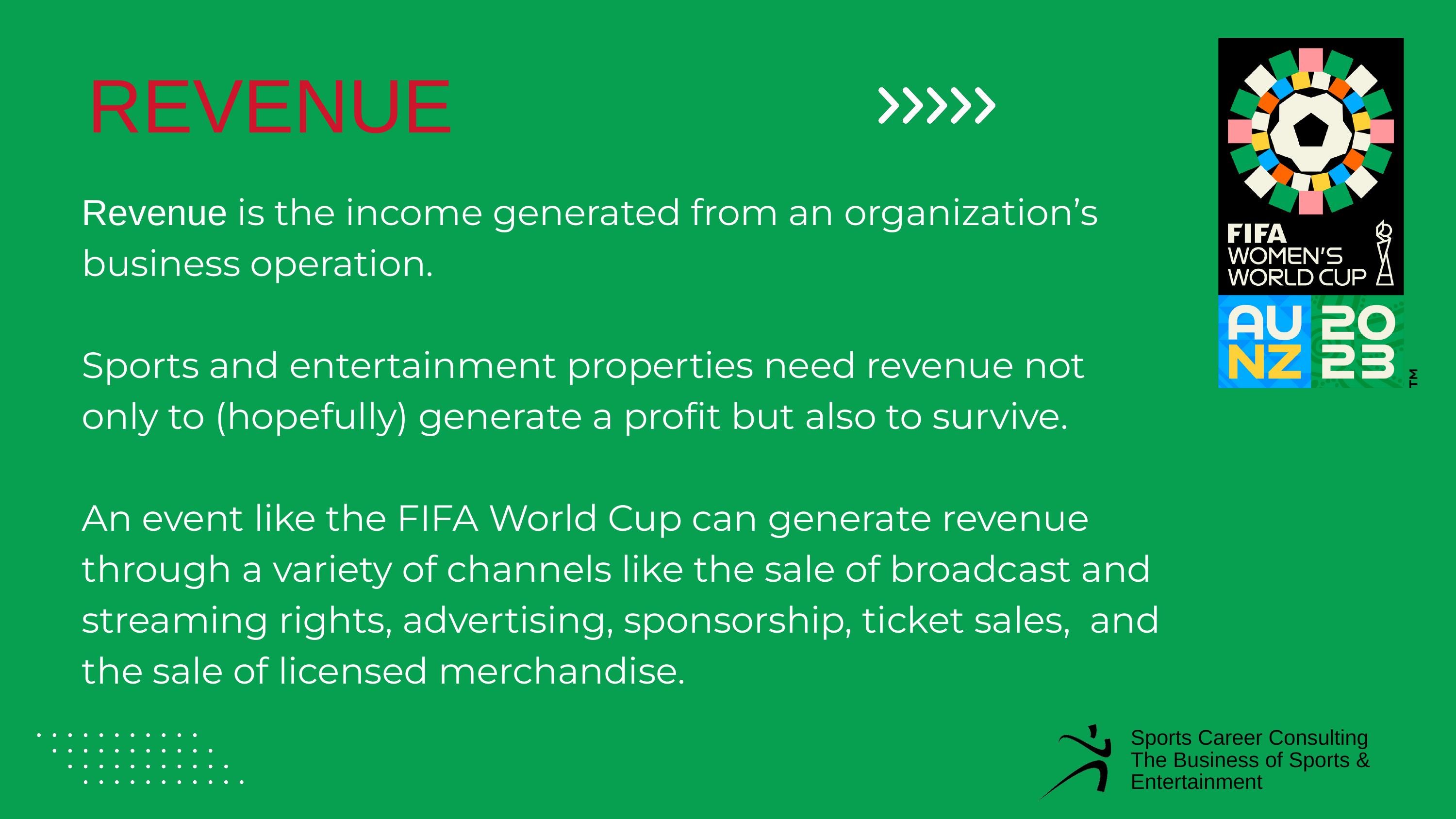

REVENUE

Revenue is the income generated from an organization’s business operation.

Sports and entertainment properties need revenue not only to (hopefully) generate a profit but also to survive.

An event like the FIFA World Cup can generate revenue through a variety of channels like the sale of broadcast and streaming rights, advertising, sponsorship, ticket sales,  and the sale of licensed merchandise.

Sports Career Consulting
The Business of Sports & Entertainment